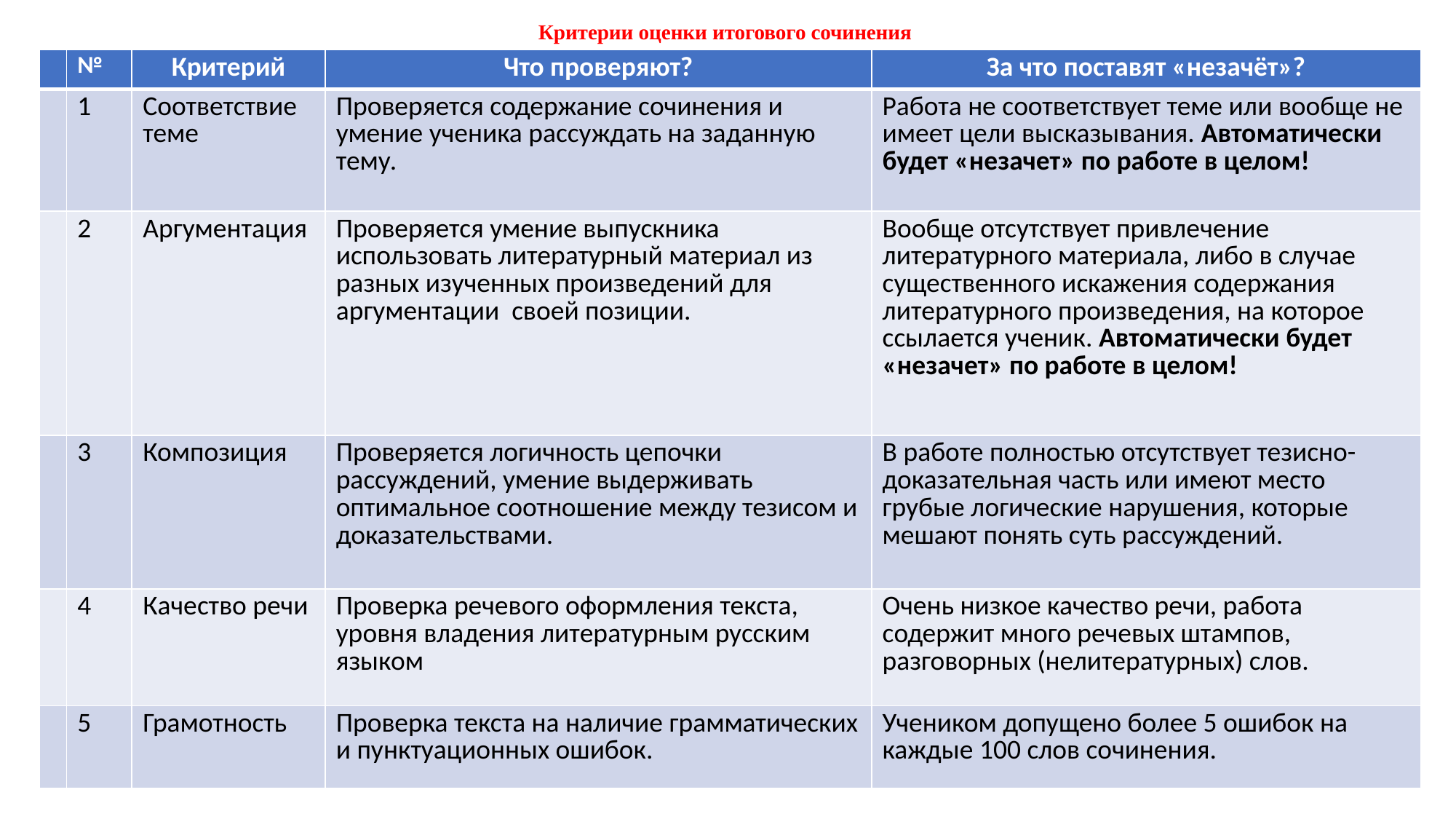

# Критерии оценки итогового сочинения
|  | № | Критерий | Что проверяют? | За что поставят «незачёт»? |
| --- | --- | --- | --- | --- |
|  | 1 | Соответствие теме | Проверяется содержание сочинения и умение ученика рассуждать на заданную тему. | Работа не соответствует теме или вообще не имеет цели высказывания. Автоматически будет «незачет» по работе в целом! |
|  | 2 | Аргументация | Проверяется умение выпускника использовать литературный материал из разных изученных произведений для аргументации своей позиции. | Вообще отсутствует привлечение литературного материала, либо в случае существенного искажения содержания литературного произведения, на которое ссылается ученик. Автоматически будет «незачет» по работе в целом! |
|  | 3 | Композиция | Проверяется логичность цепочки рассуждений, умение выдерживать оптимальное соотношение между тезисом и доказательствами. | В работе полностью отсутствует тезисно-доказательная часть или имеют место грубые логические нарушения, которые мешают понять суть рассуждений. |
|  | 4 | Качество речи | Проверка речевого оформления текста, уровня владения литературным русским языком | Очень низкое качество речи, работа содержит много речевых штампов, разговорных (нелитературных) слов. |
|  | 5 | Грамотность | Проверка текста на наличие грамматических и пунктуационных ошибок. | Учеником допущено более 5 ошибок на каждые 100 слов сочинения. |